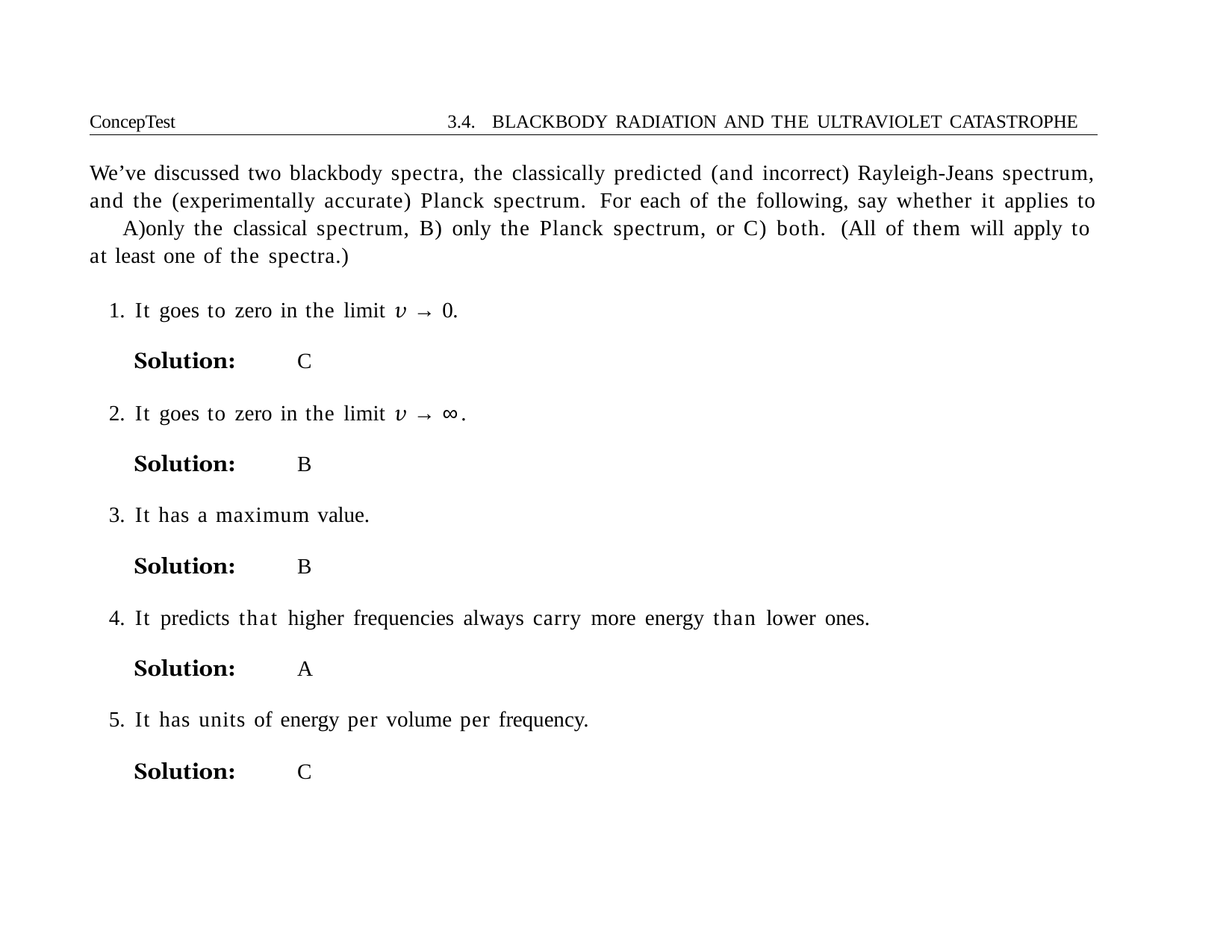

ConcepTest	3.4.  BLACKBODY RADIATION AND THE ULTRAVIOLET CATASTROPHE

We’ve discussed two blackbody spectra, the classically predicted (and incorrect) Rayleigh-Jeans spectrum, and the (experimentally accurate) Planck spectrum. For each of the following, say whether it applies to
only the classical spectrum, B) only the Planck spectrum, or C) both.  (All of them will apply to at least one of the spectra.)

It goes to zero in the limit ν → 0.
Solution:	C

It goes to zero in the limit ν → ∞.
Solution:	B
It has a maximum value.
Solution:	B
It predicts that higher frequencies always carry more energy than lower ones.
Solution:	A
It has units of energy per volume per frequency.

Solution:	C